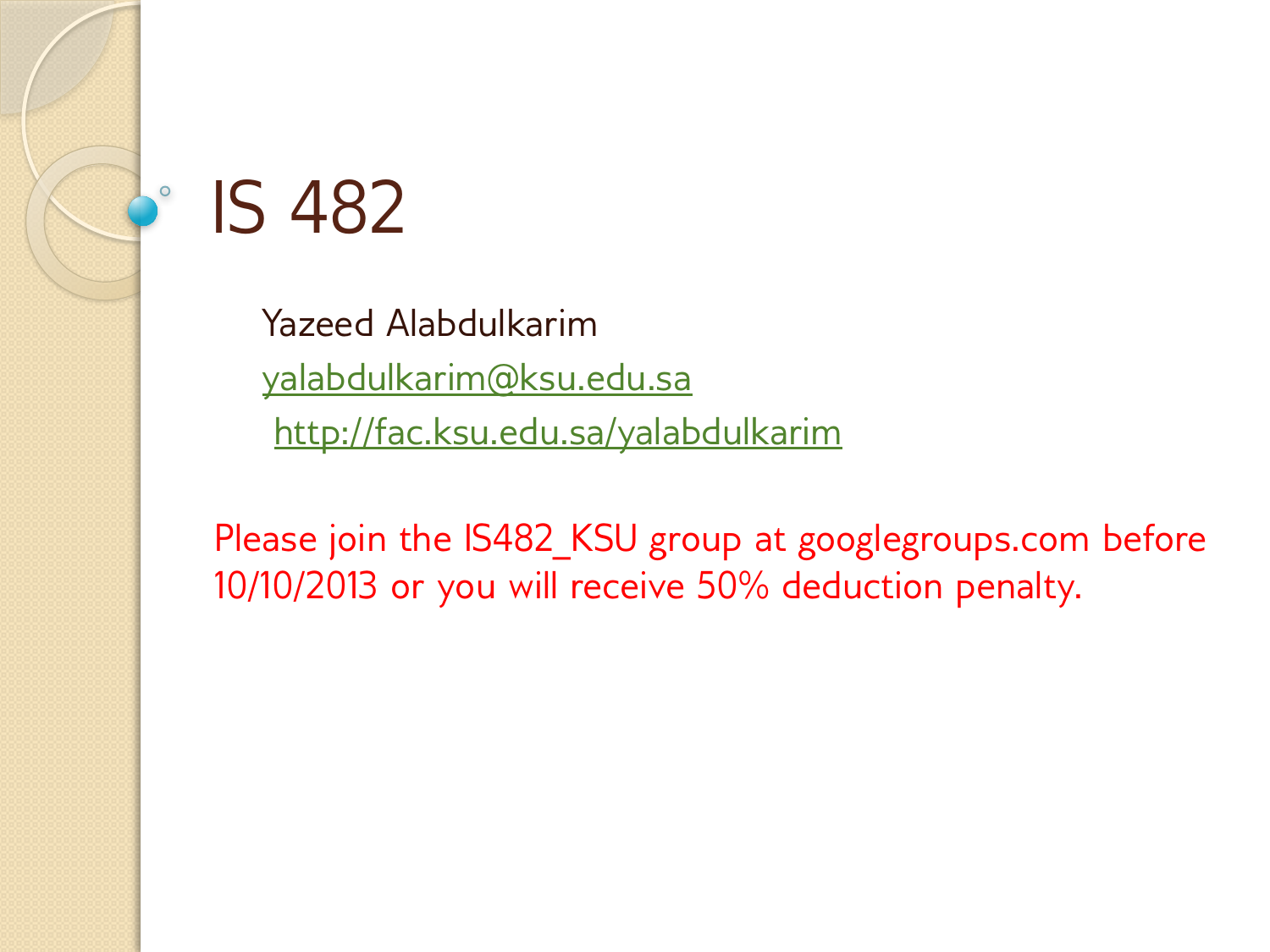

# IS 482

    Yazeed Alabdulkarim
    yalabdulkarim@ksu.edu.sa
     http://fac.ksu.edu.sa/yalabdulkarim

Please join the IS482_KSU group at googlegroups.com before 10/10/2013 or you will receive 50% deduction penalty.